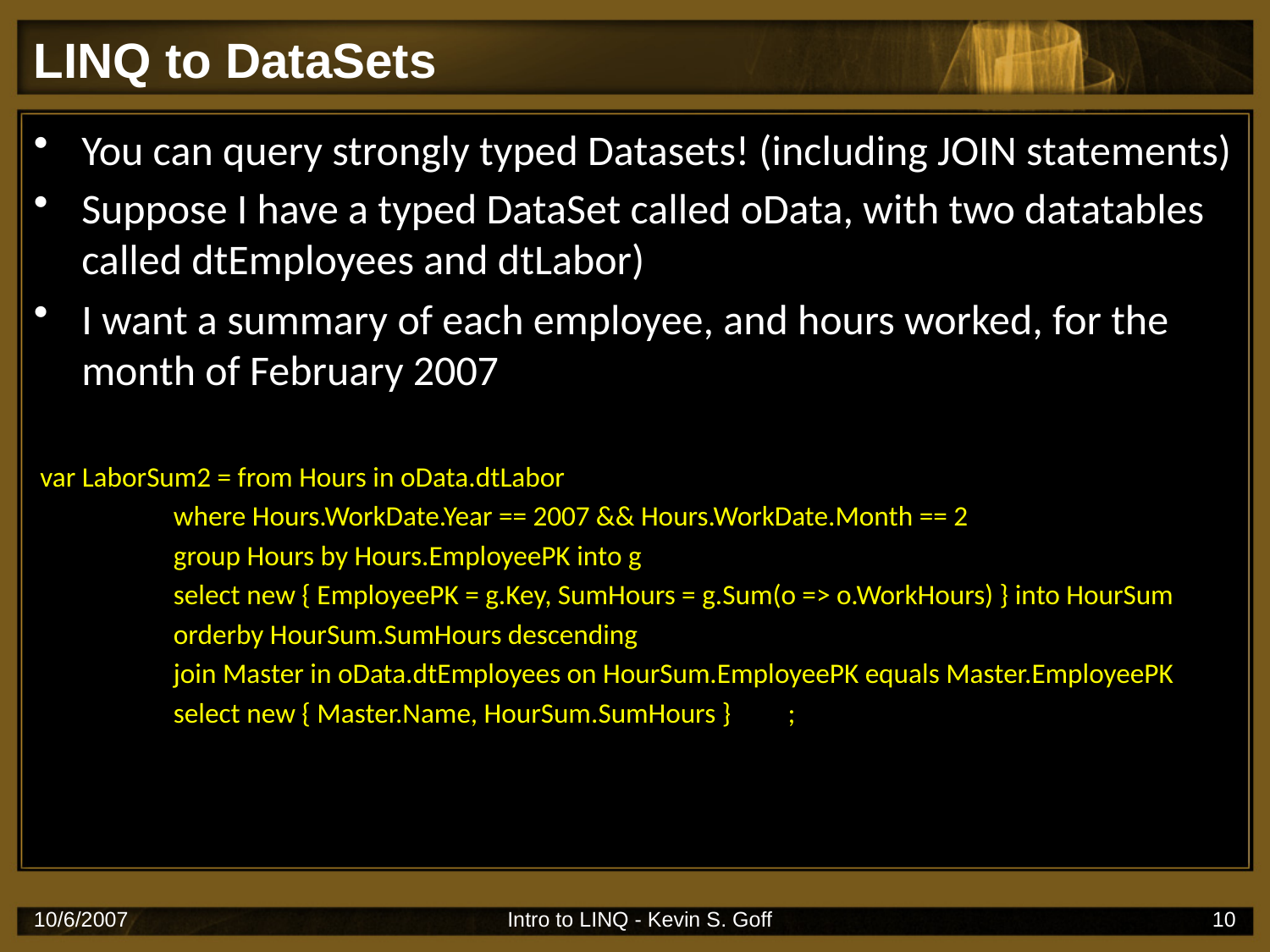

# LINQ to DataSets
You can query strongly typed Datasets! (including JOIN statements)
Suppose I have a typed DataSet called oData, with two datatables called dtEmployees and dtLabor)
I want a summary of each employee, and hours worked, for the month of February 2007

 var LaborSum2 = from Hours in oData.dtLabor
                      where Hours.WorkDate.Year == 2007 && Hours.WorkDate.Month == 2
                      group Hours by Hours.EmployeePK into g
                      select new { EmployeePK = g.Key, SumHours = g.Sum(o => o.WorkHours) } into HourSum
                      orderby HourSum.SumHours descending
                      join Master in oData.dtEmployees on HourSum.EmployeePK equals Master.EmployeePK
                      select new { Master.Name, HourSum.SumHours }         ;

10/6/2007
Intro to LINQ - Kevin S. Goff
10